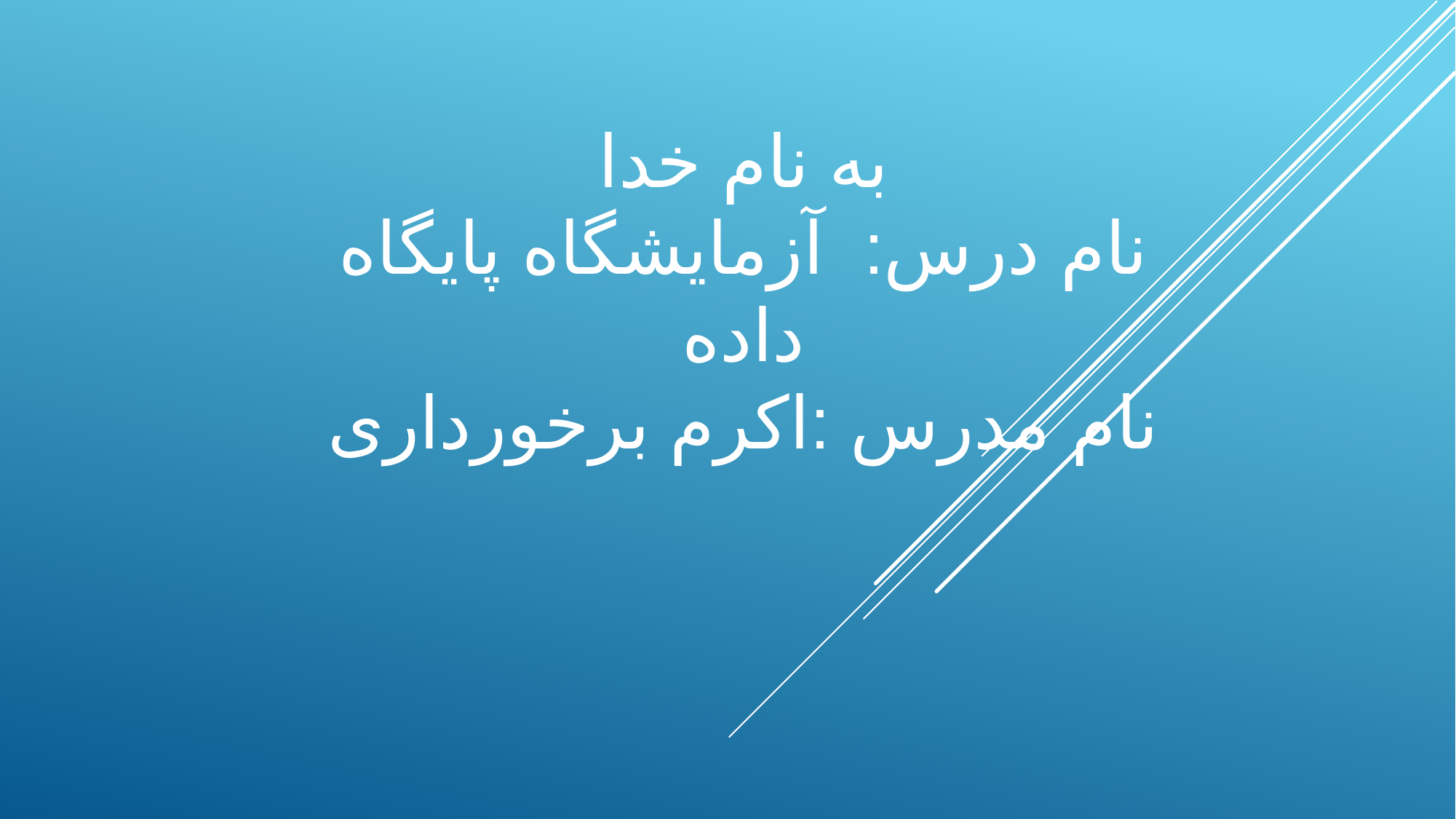

# به نام خدا نام درس:  آزمایشگاه پایگاه داده نام مدرس :اکرم برخورداری